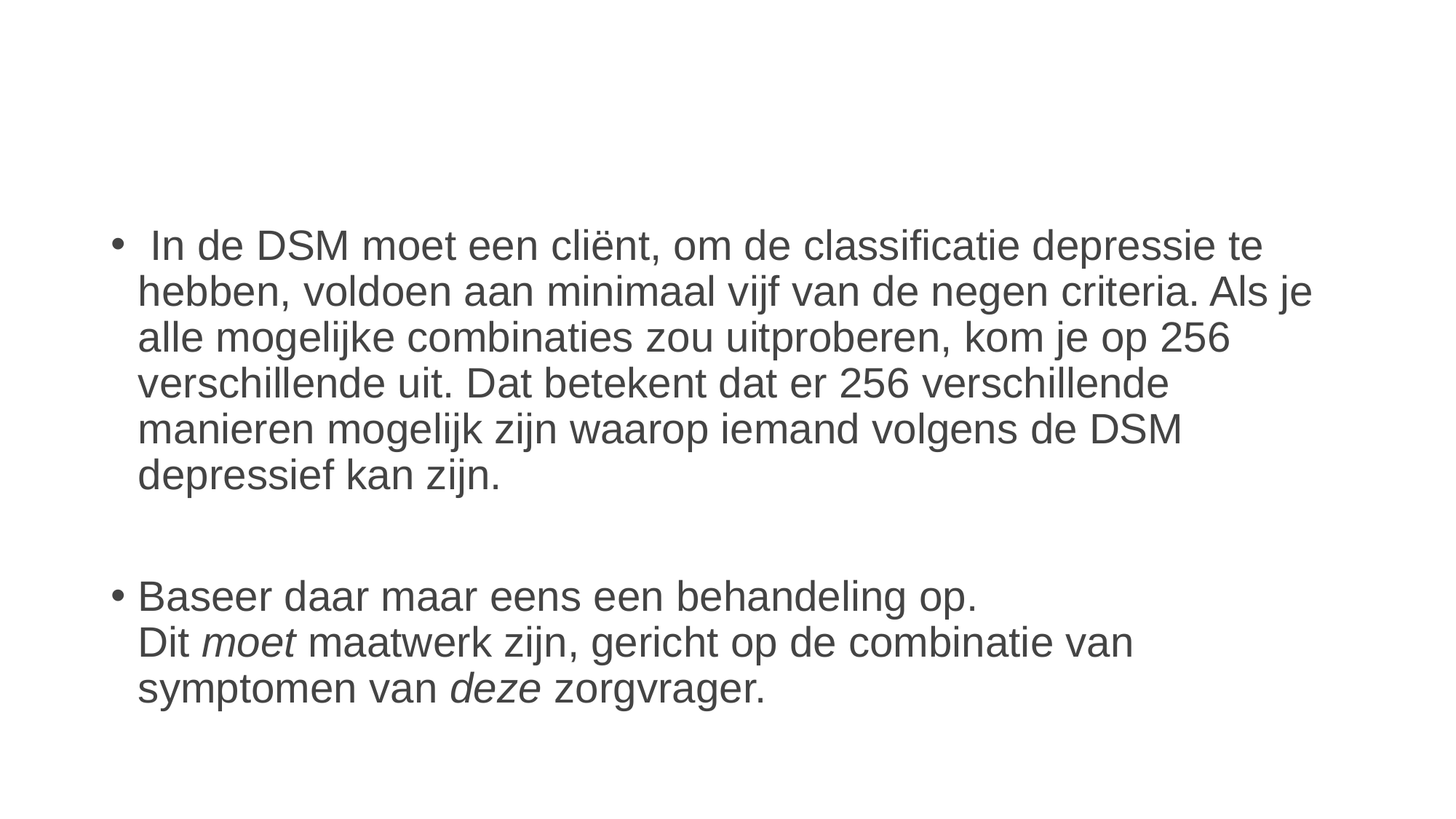

#
 In de DSM moet een cliënt, om de classificatie depressie te hebben, voldoen aan minimaal vijf van de negen criteria. Als je alle mogelijke combinaties zou uitproberen, kom je op 256 verschillende uit. Dat betekent dat er 256 verschillende manieren mogelijk zijn waarop iemand volgens de DSM depressief kan zijn.

Baseer daar maar eens een behandeling op. Dit moet maatwerk zijn, gericht op de combinatie van symptomen van deze zorgvrager.